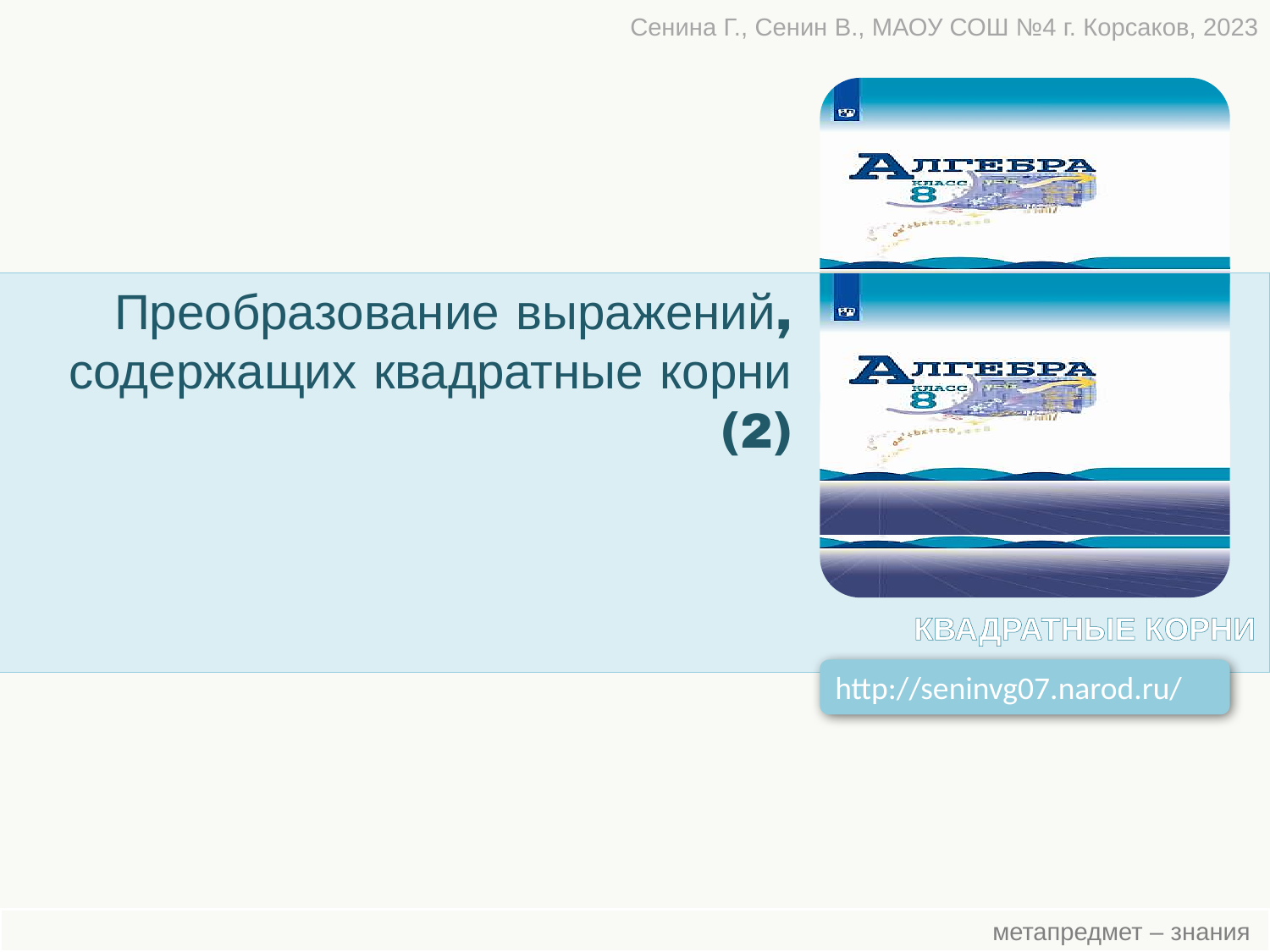

Сенина Г., Сенин В., МАОУ СОШ №4 г. Корсаков, 2023

Преобразование выражений, содержащих квадратные корни (2)
КВАДРАТНЫЕ КОРНИ
http://seninvg07.narod.ru/
  метапредмет – знания